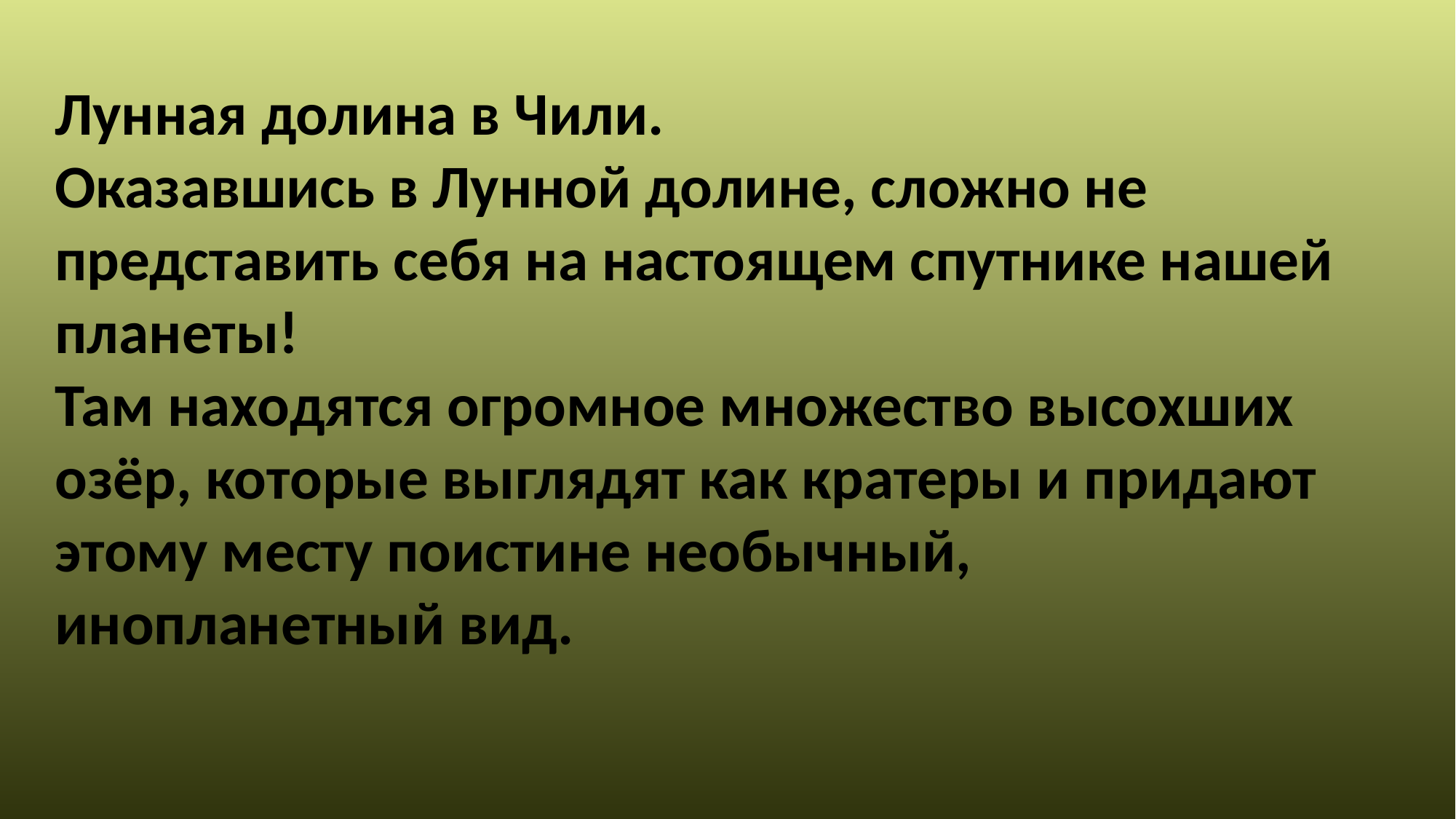

Лунная долина в Чили.
Оказавшись в Лунной долине, сложно не представить себя на настоящем спутнике нашей планеты!
Там находятся огромное множество высохших озёр, которые выглядят как кратеры и придают этому месту поистине необычный, инопланетный вид.